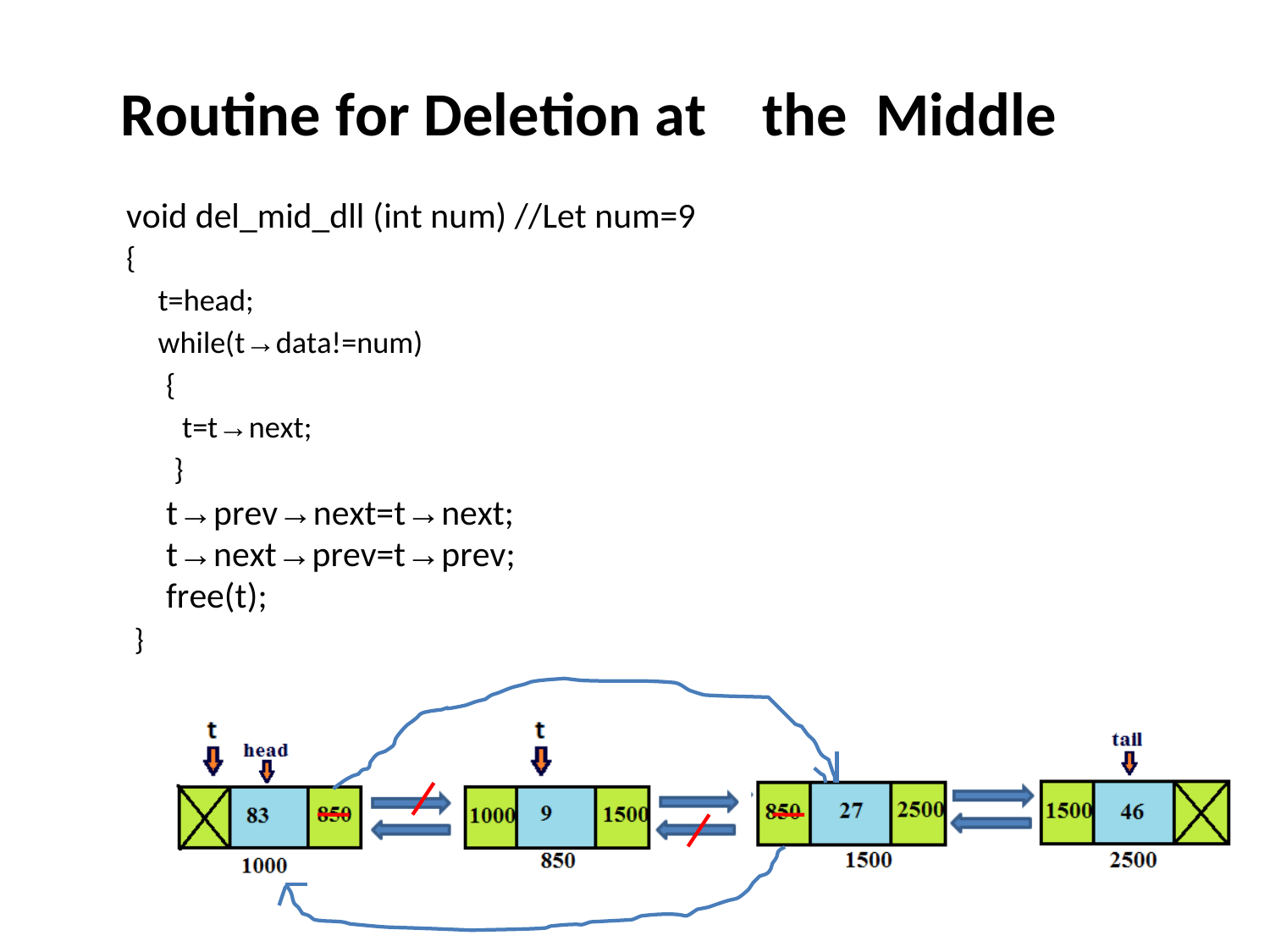

Routine for Deletion at
void del_mid_dll (int num) //Let num=9
{
t=head;
while(t→data!=num)
{
t=t→next;
}
t→prev→next=t→next; t→next→prev=t→prev; free(t);
}
the
Middle